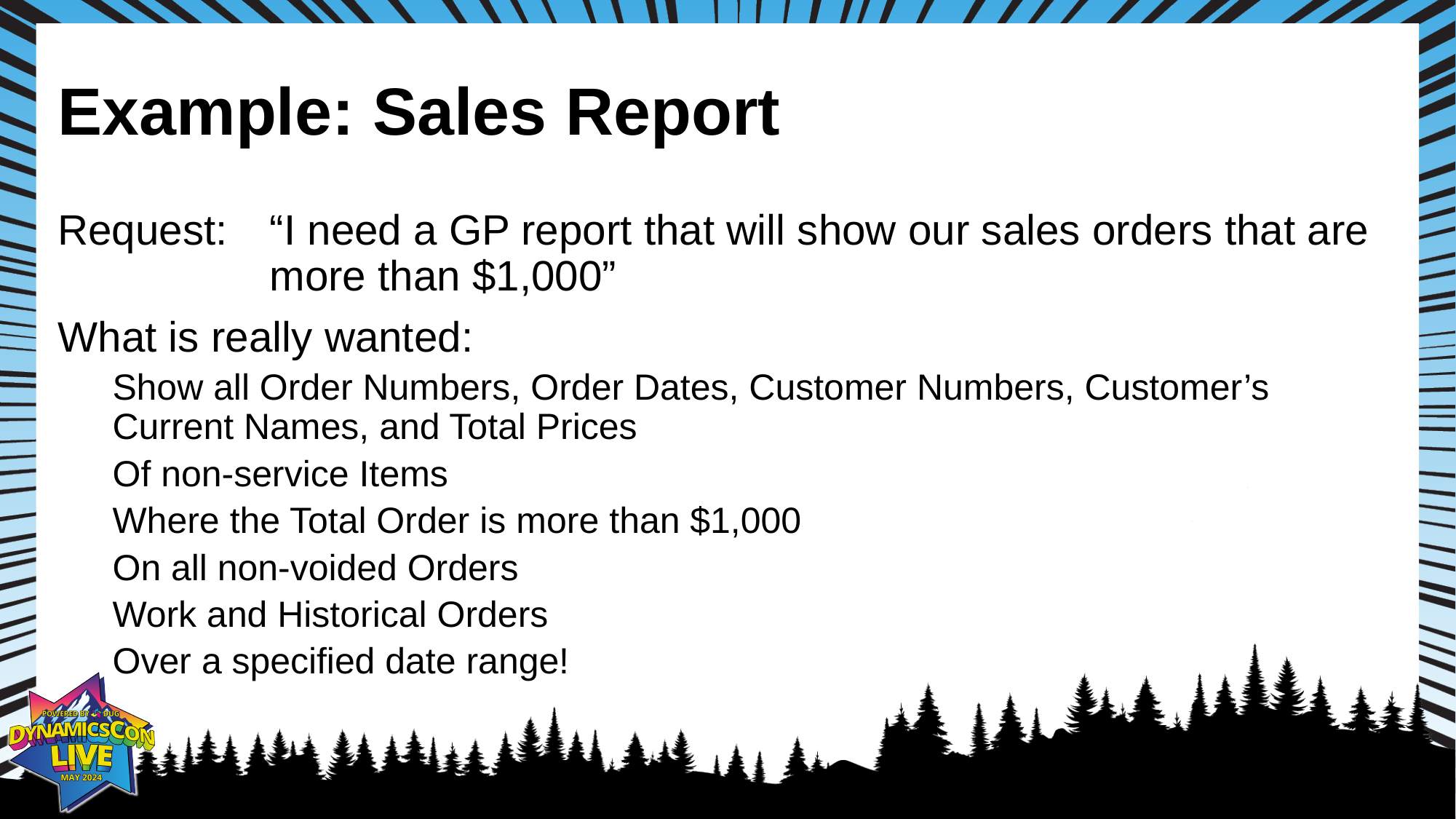

# Example: Sales Report
Request:	“I need a GP report that will show our sales orders that are more than $1,000”
What is really wanted:
Show all Order Numbers, Order Dates, Customer Numbers, Customer’s Current Names, and Total Prices
Of non-service Items
Where the Total Order is more than $1,000
On all non-voided Orders
Work and Historical Orders
Over a specified date range!